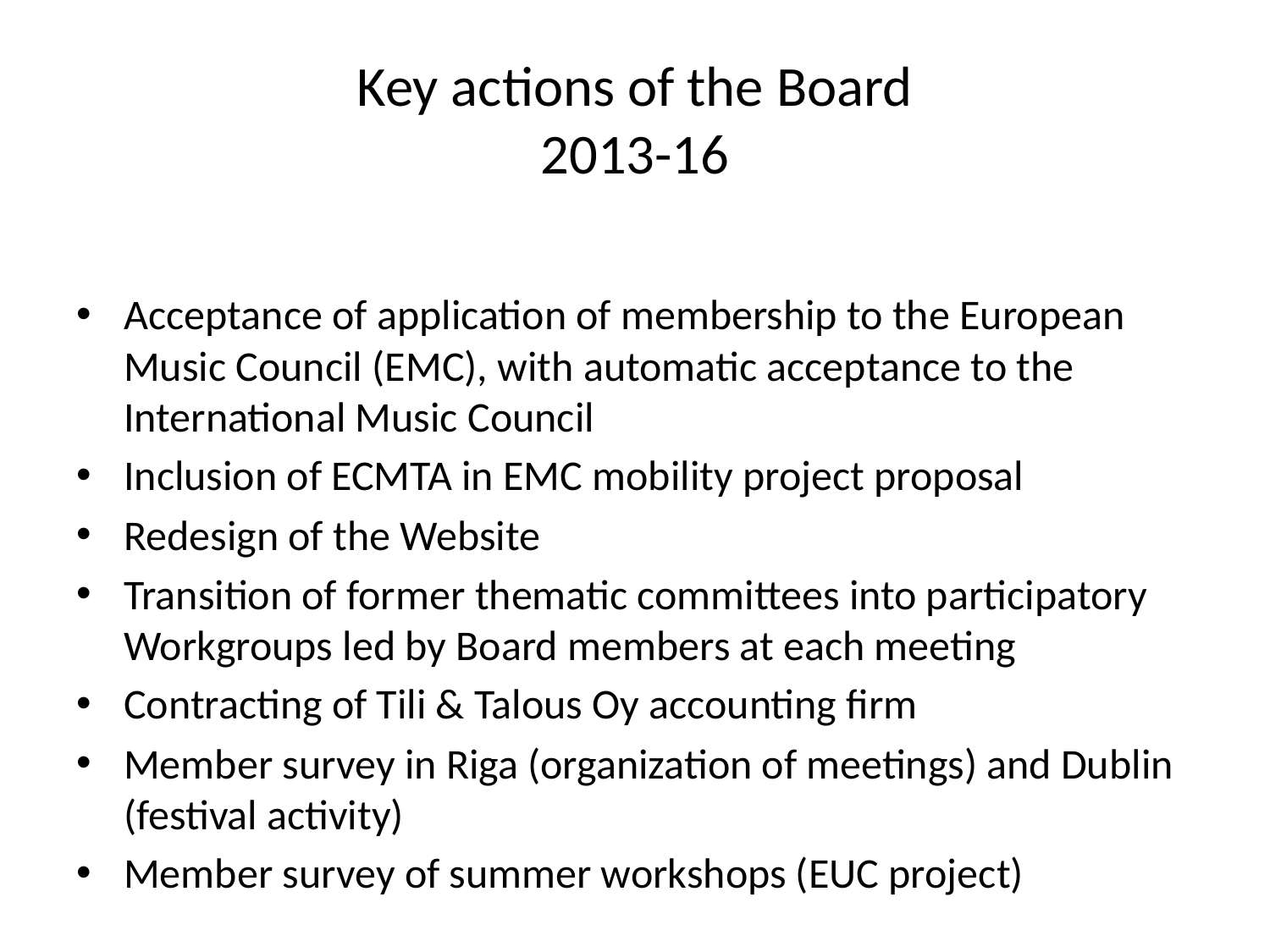

# Key actions of the Board 2013-16

Acceptance of application of membership to the European Music Council (EMC), with automatic acceptance to the International Music Council
Inclusion of ECMTA in EMC mobility project proposal
Redesign of the Website
Transition of former thematic committees into participatory Workgroups led by Board members at each meeting
Contracting of Tili & Talous Oy accounting firm
Member survey in Riga (organization of meetings) and Dublin (festival activity)
Member survey of summer workshops (EUC project)